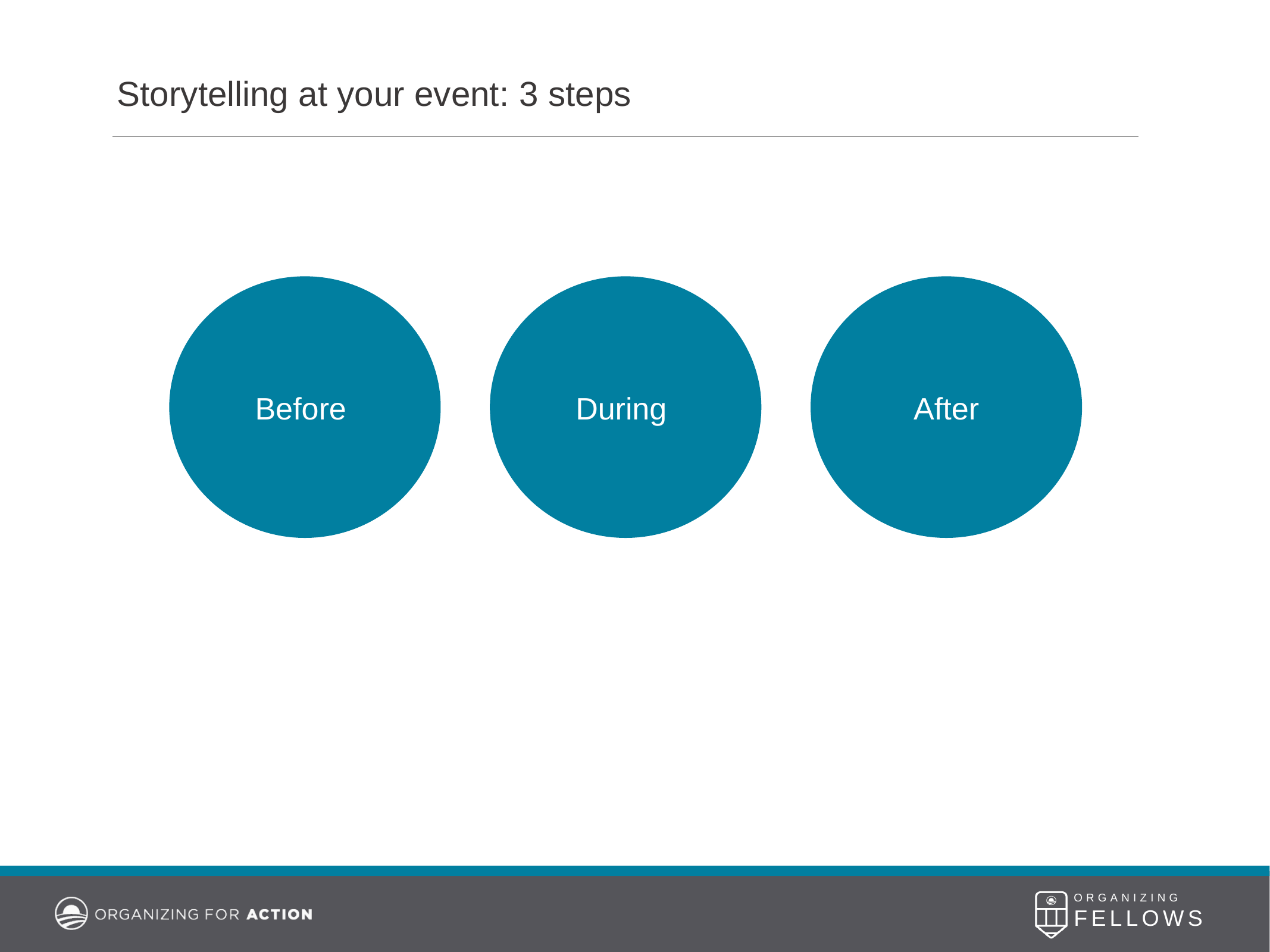

Storytelling at your event: 3 steps

Before

During

After